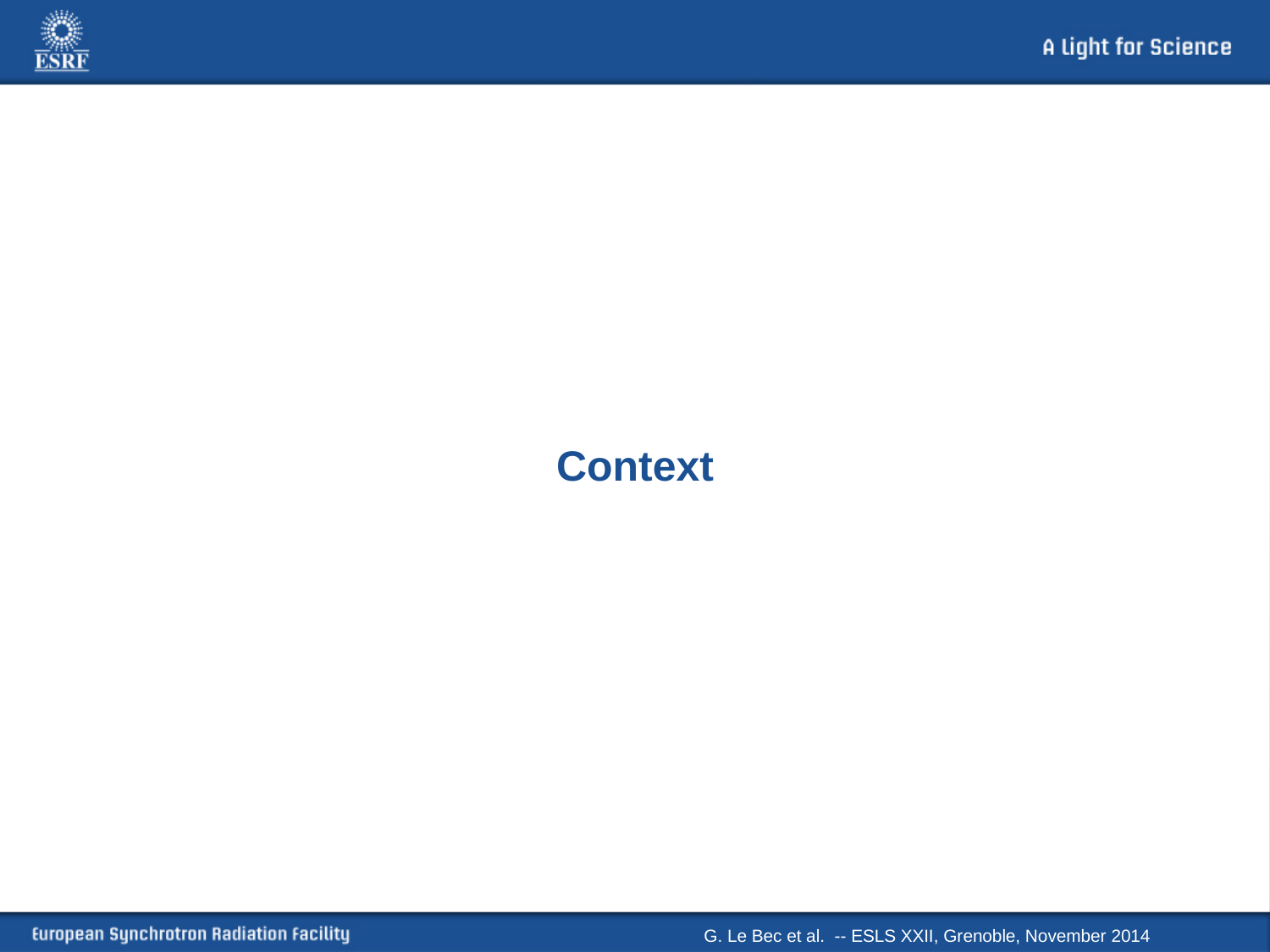

#

Context

G. Le Bec et al.  -- ESLS XXII, Grenoble, November 2014